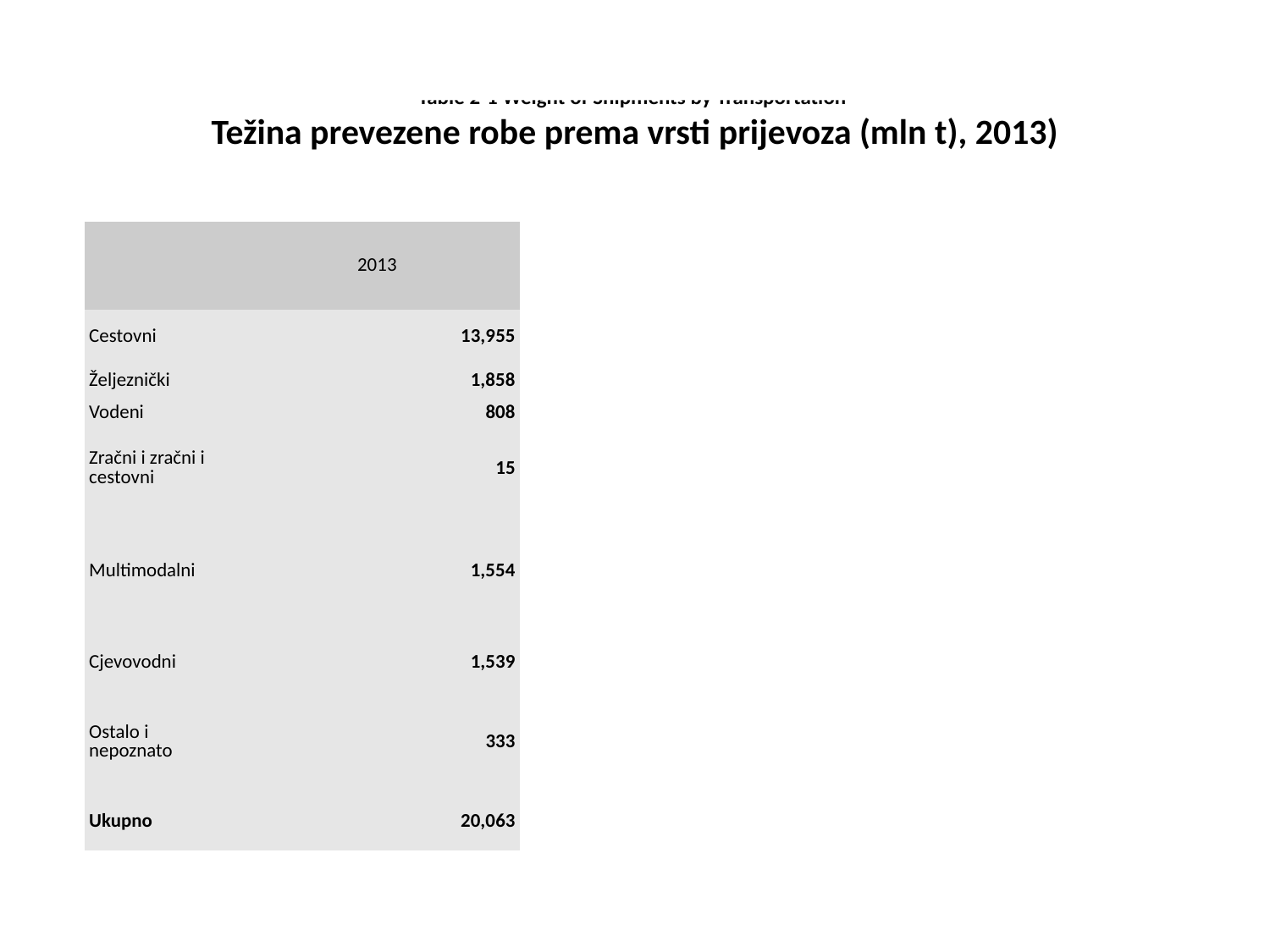

# Table 2-1 Weight of Shipments by Transportation Težina prevezene robe prema vrsti prijevoza (mln t), 2013)
|  | 2013 |
| --- | --- |
| Cestovni | 13,955 |
| Željeznički | 1,858 |
| Vodeni | 808 |
| Zračni i zračni i cestovni | 15 |
| Multimodalni | 1,554 |
| Cjevovodni | 1,539 |
| Ostalo i nepoznato | 333 |
| Ukupno | 20,063 |